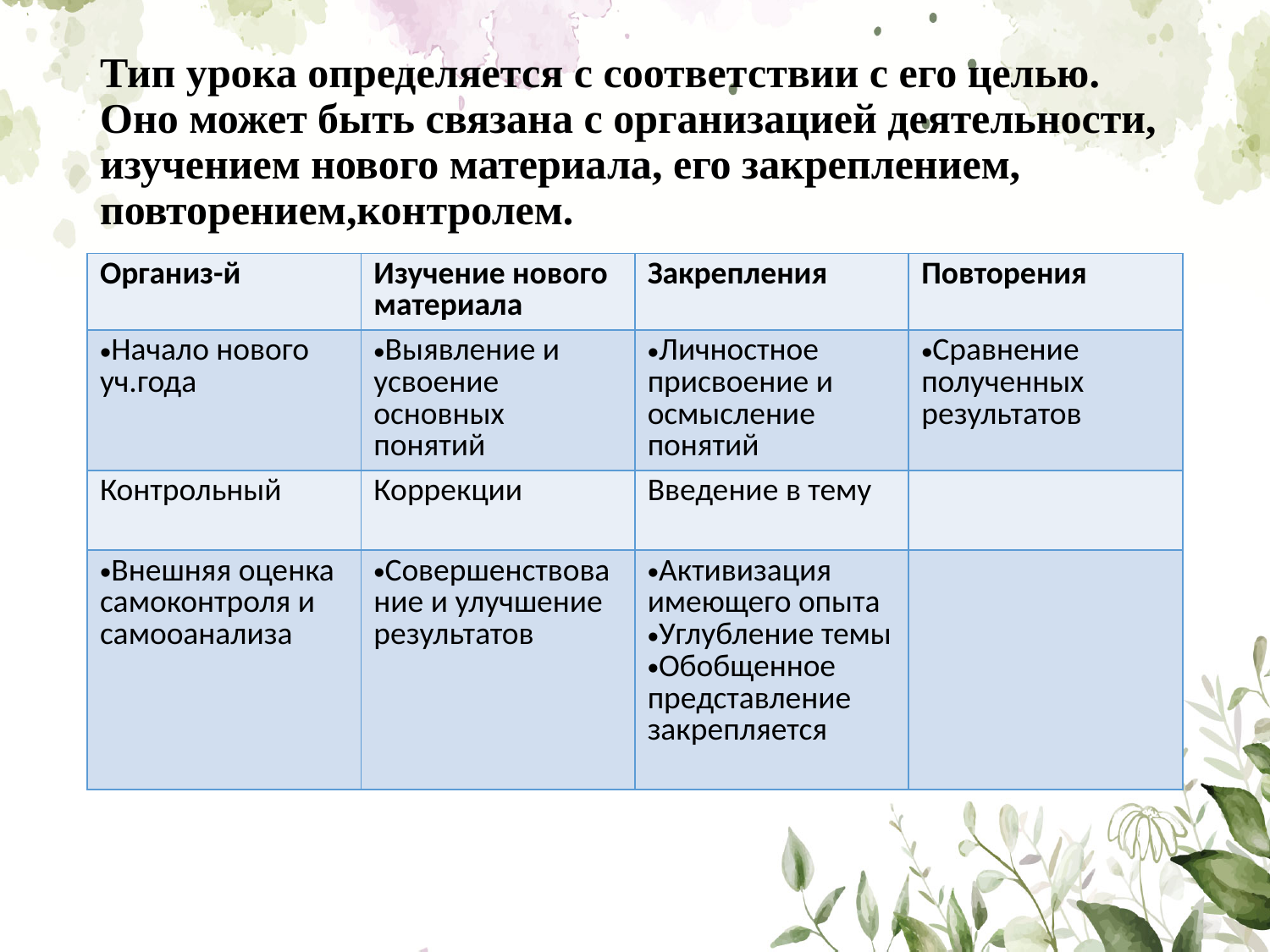

# Тип урока определяется с соответствии с его целью. Оно может быть связана с организацией деятельности, изучением нового материала, его закреплением, повторением,контролем.
| Организ-й | Изучение нового материала | Закрепления | Повторения |
| --- | --- | --- | --- |
| Начало нового уч.года | Выявление и усвоение основных понятий | Личностное присвоение и осмысление понятий | Сравнение полученных результатов |
| Контрольный | Коррекции | Введение в тему |  |
| Внешняя оценка самоконтроля и самооанализа | Совершенствование и улучшение результатов | Активизация имеющего опыта Углубление темы Обобщенное представление закрепляется |  |